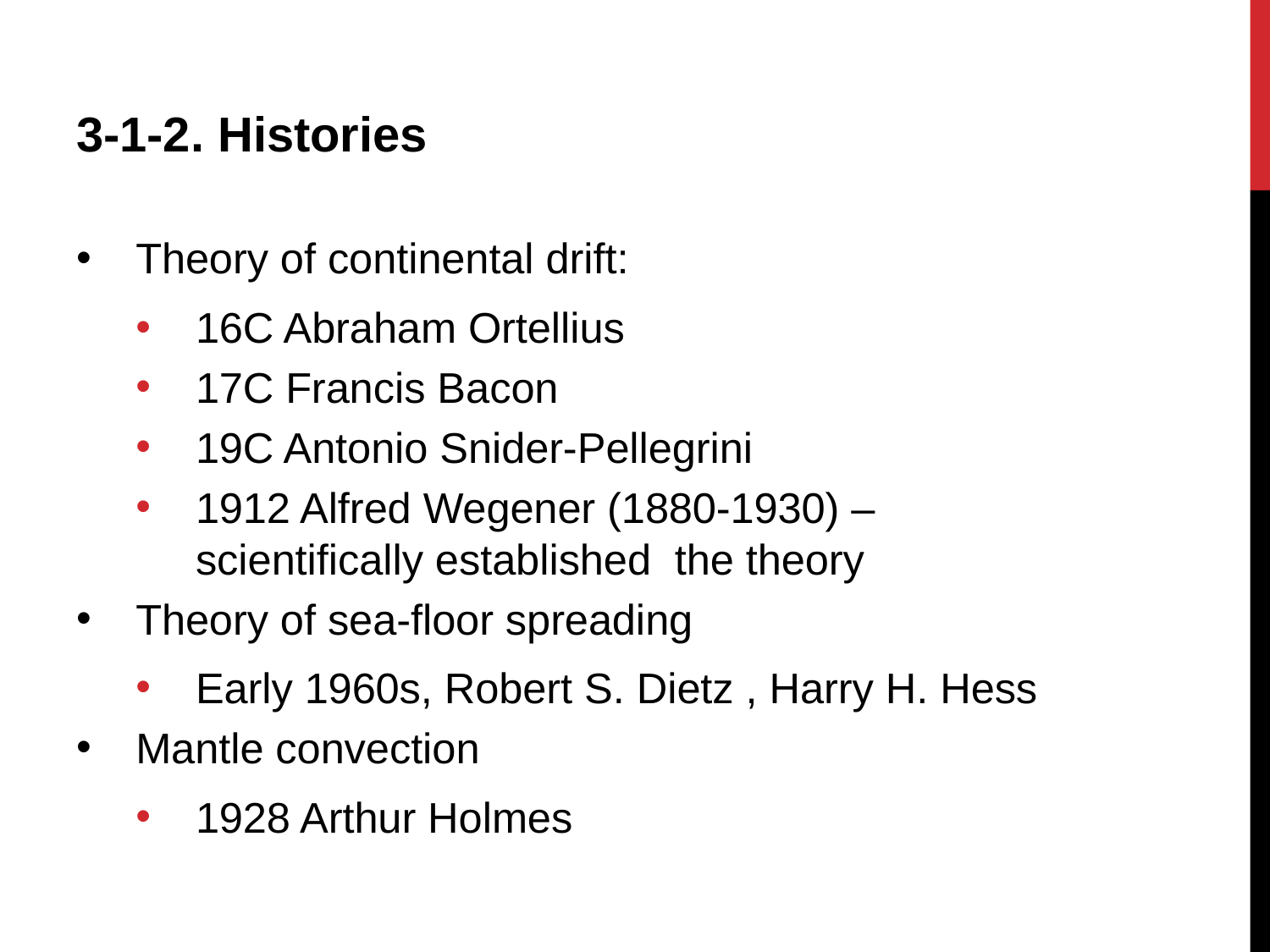

3-1-2. Histories

Theory of continental drift:
16C Abraham Ortellius
17C Francis Bacon
19C Antonio Snider-Pellegrini
1912 Alfred Wegener (1880-1930) – scientifically established  the theory
Theory of sea-floor spreading
Early 1960s, Robert S. Dietz , Harry H. Hess
Mantle convection
1928 Arthur Holmes